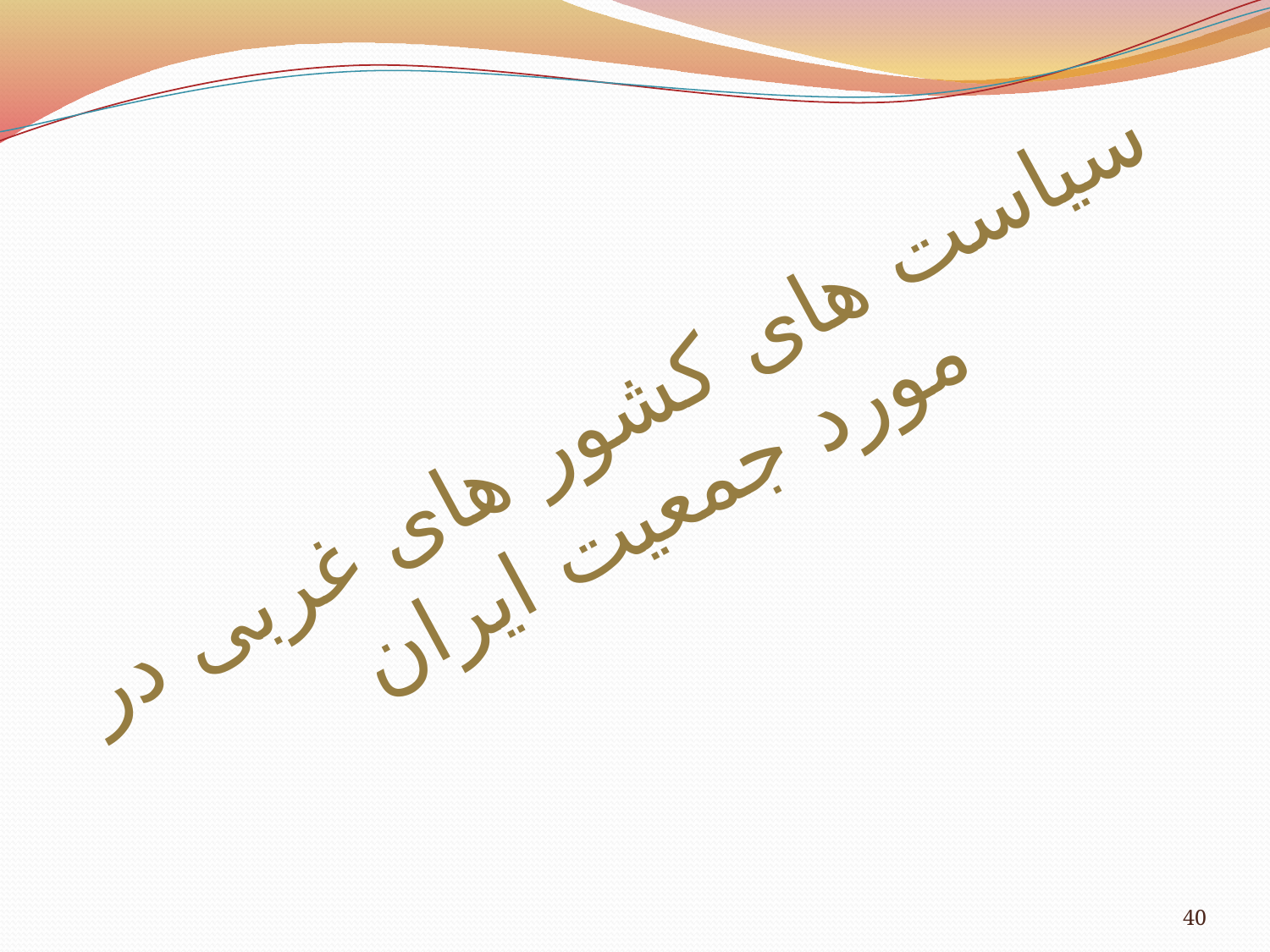

سیاست های کشور های غربی در مورد جمعیت ایران
40